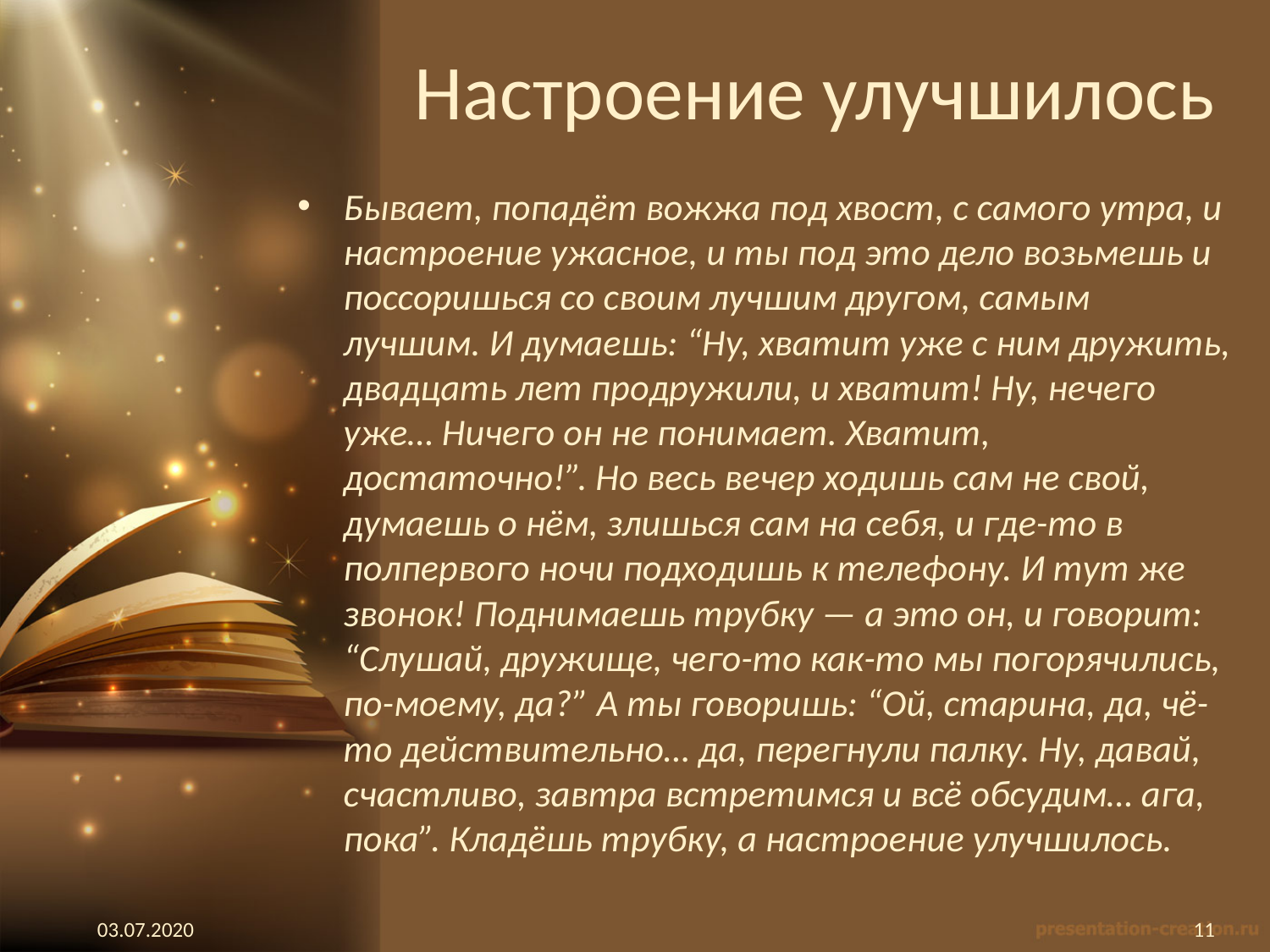

# Настроение улучшилось
Бывает, попадёт вожжа под хвост, с самого утра, и настроение ужасное, и ты под это дело возьмешь и поссоришься со своим лучшим другом, самым лучшим. И думаешь: “Ну, хватит уже с ним дружить, двадцать лет продружили, и хватит! Ну, нечего уже… Ничего он не понимает. Хватит, достаточно!”. Но весь вечер ходишь сам не свой, думаешь о нём, злишься сам на себя, и где-то в полпервого ночи подходишь к телефону. И тут же звонок! Поднимаешь трубку — а это он, и говорит: “Слушай, дружище, чего-то как-то мы погорячились, по-моему, да?” А ты говоришь: “Ой, старина, да, чё-то действительно… да, перегнули палку. Ну, давай, счастливо, завтра встретимся и всё обсудим… ага, пока”. Кладёшь трубку, а настроение улучшилось.